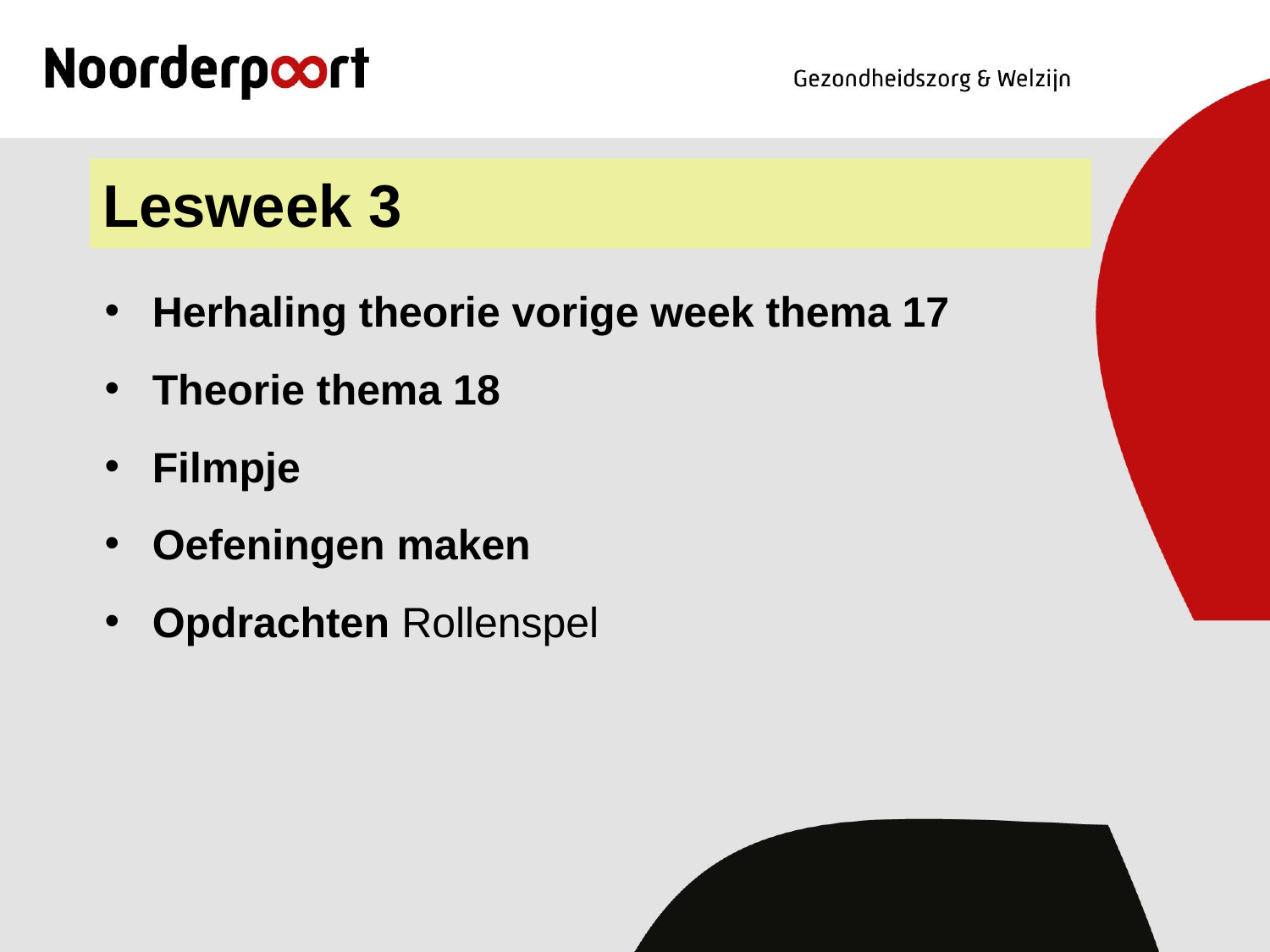

# Lesweek 3
Herhaling theorie vorige week thema 17

Theorie thema 18

Filmpje

Oefeningen maken

Opdrachten Rollenspel